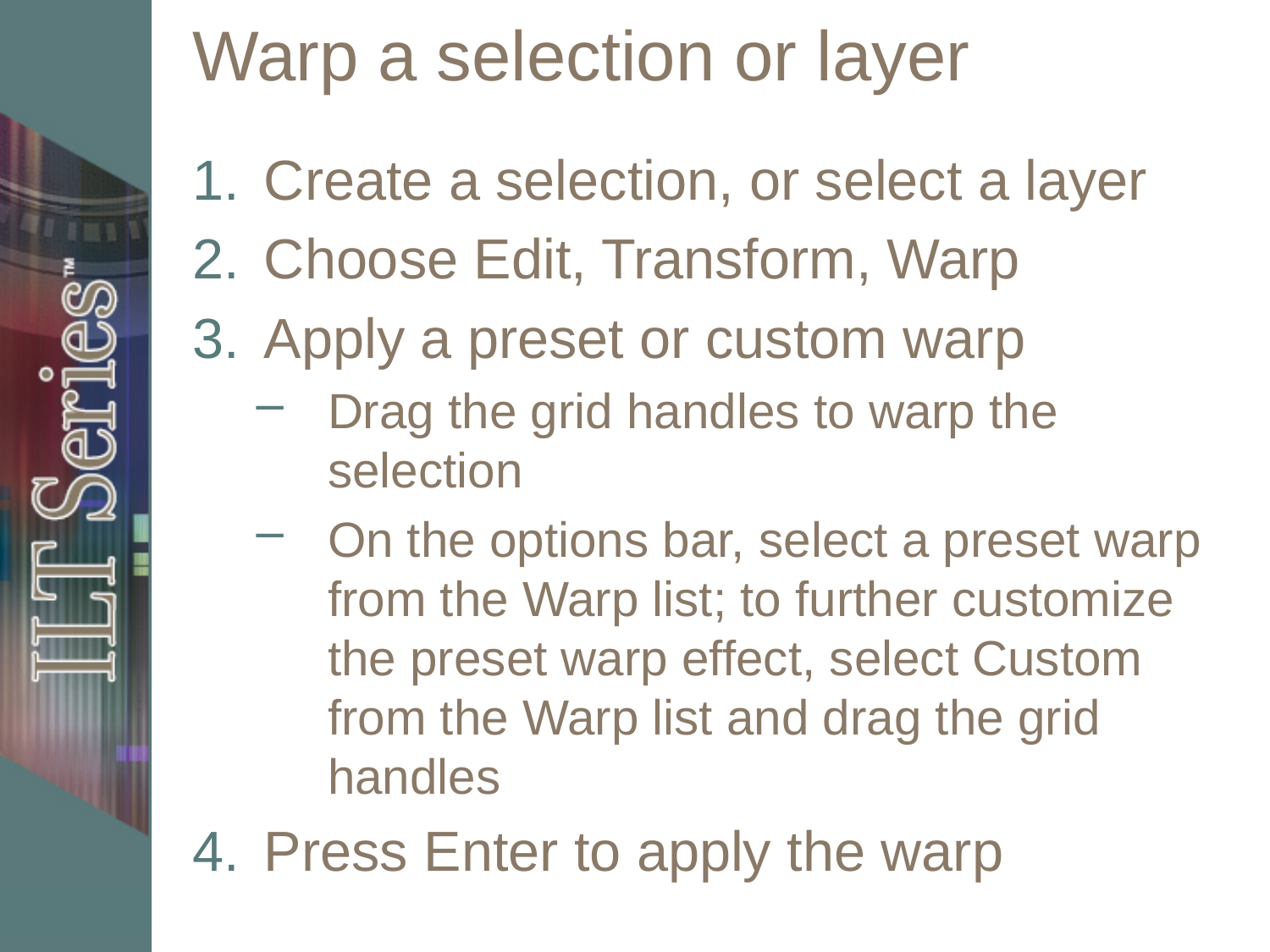

# Warp a selection or layer
Create a selection, or select a layer
Choose Edit, Transform, Warp
Apply a preset or custom warp
Drag the grid handles to warp the selection
On the options bar, select a preset warp from the Warp list; to further customize the preset warp effect, select Custom from the Warp list and drag the grid handles
Press Enter to apply the warp